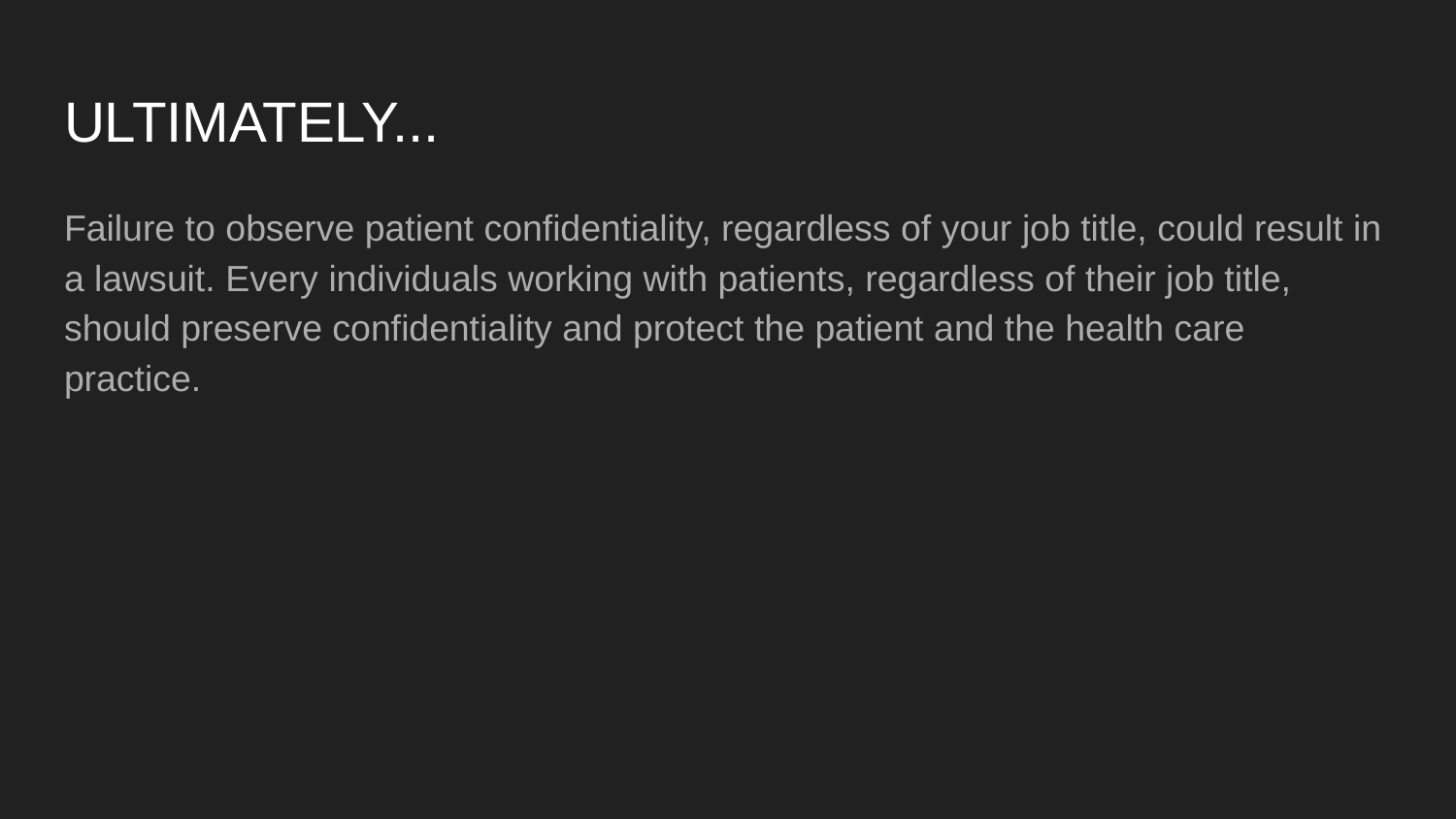

# ULTIMATELY...
Failure to observe patient confidentiality, regardless of your job title, could result in a lawsuit. Every individuals working with patients, regardless of their job title, should preserve confidentiality and protect the patient and the health care practice.